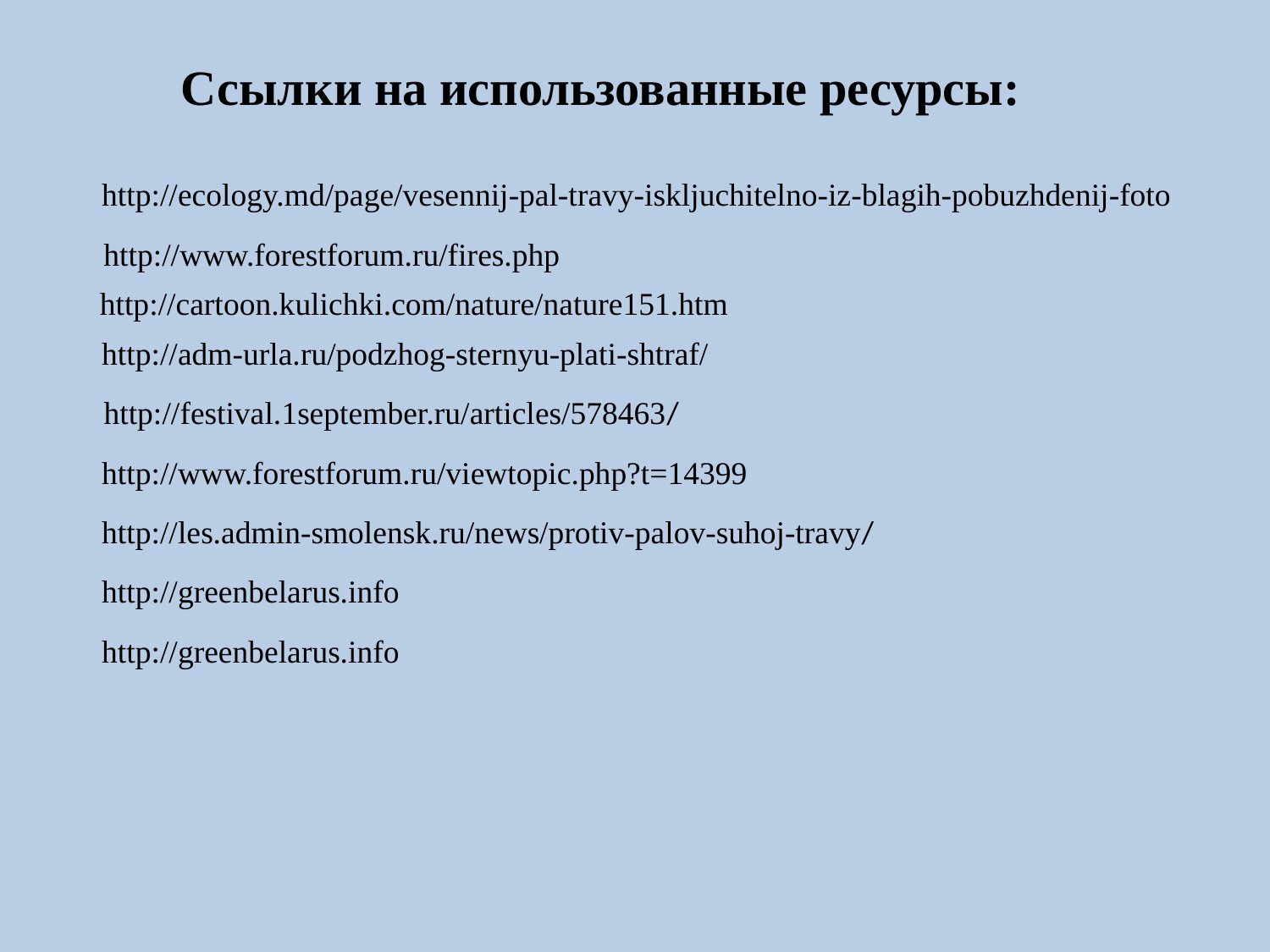

Ссылки на использованные ресурсы:
http://ecology.md/page/vesennij-pal-travy-iskljuchitelno-iz-blagih-pobuzhdenij-foto
http://www.forestforum.ru/fires.php
 http://cartoon.kulichki.com/nature/nature151.htm
http://adm-urla.ru/podzhog-sternyu-plati-shtraf/
http://festival.1september.ru/articles/578463/
http://www.forestforum.ru/viewtopic.php?t=14399
http://les.admin-smolensk.ru/news/protiv-palov-suhoj-travy/
http://greenbelarus.info
http://greenbelarus.info